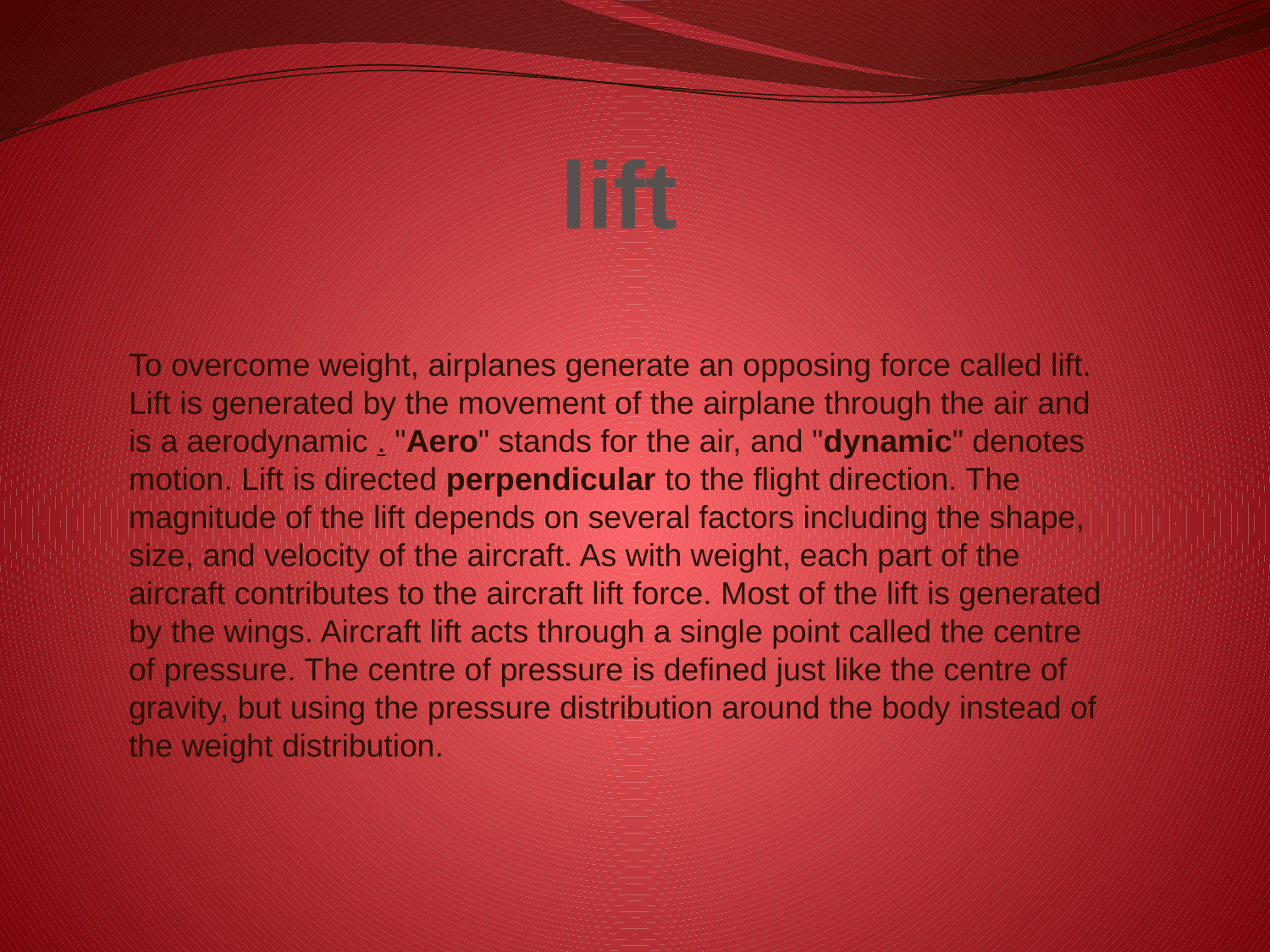

lift
To overcome weight, airplanes generate an opposing force called lift. Lift is generated by the movement of the airplane through the air and is a aerodynamic . "Aero" stands for the air, and "dynamic" denotes motion. Lift is directed perpendicular to the flight direction. The magnitude of the lift depends on several factors including the shape, size, and velocity of the aircraft. As with weight, each part of the aircraft contributes to the aircraft lift force. Most of the lift is generated by the wings. Aircraft lift acts through a single point called the centre of pressure. The centre of pressure is defined just like the centre of gravity, but using the pressure distribution around the body instead of the weight distribution.